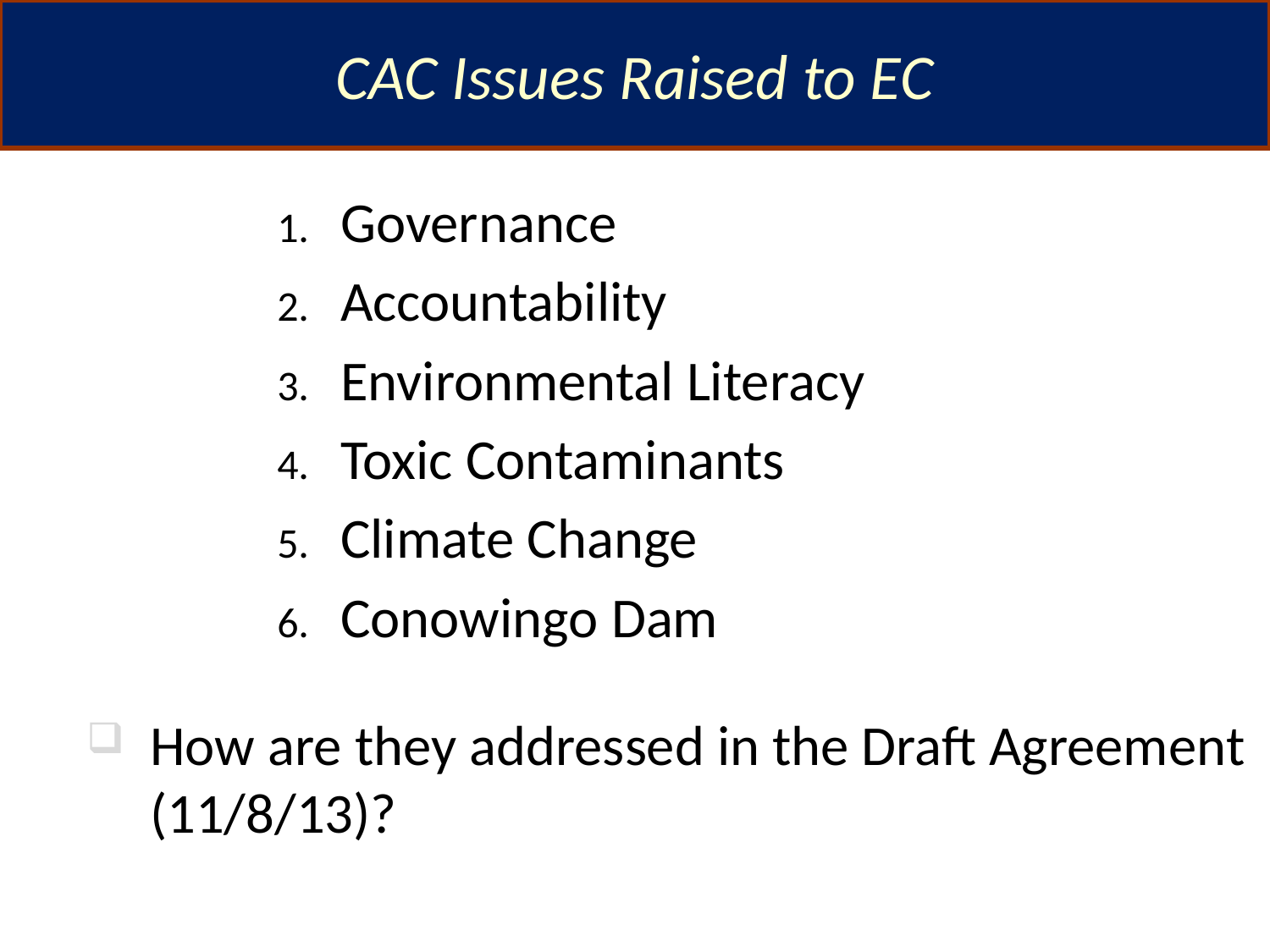

CAC Issues Raised to EC
Governance
Accountability
Environmental Literacy
Toxic Contaminants
Climate Change
Conowingo Dam

How are they addressed in the Draft Agreement (11/8/13)?